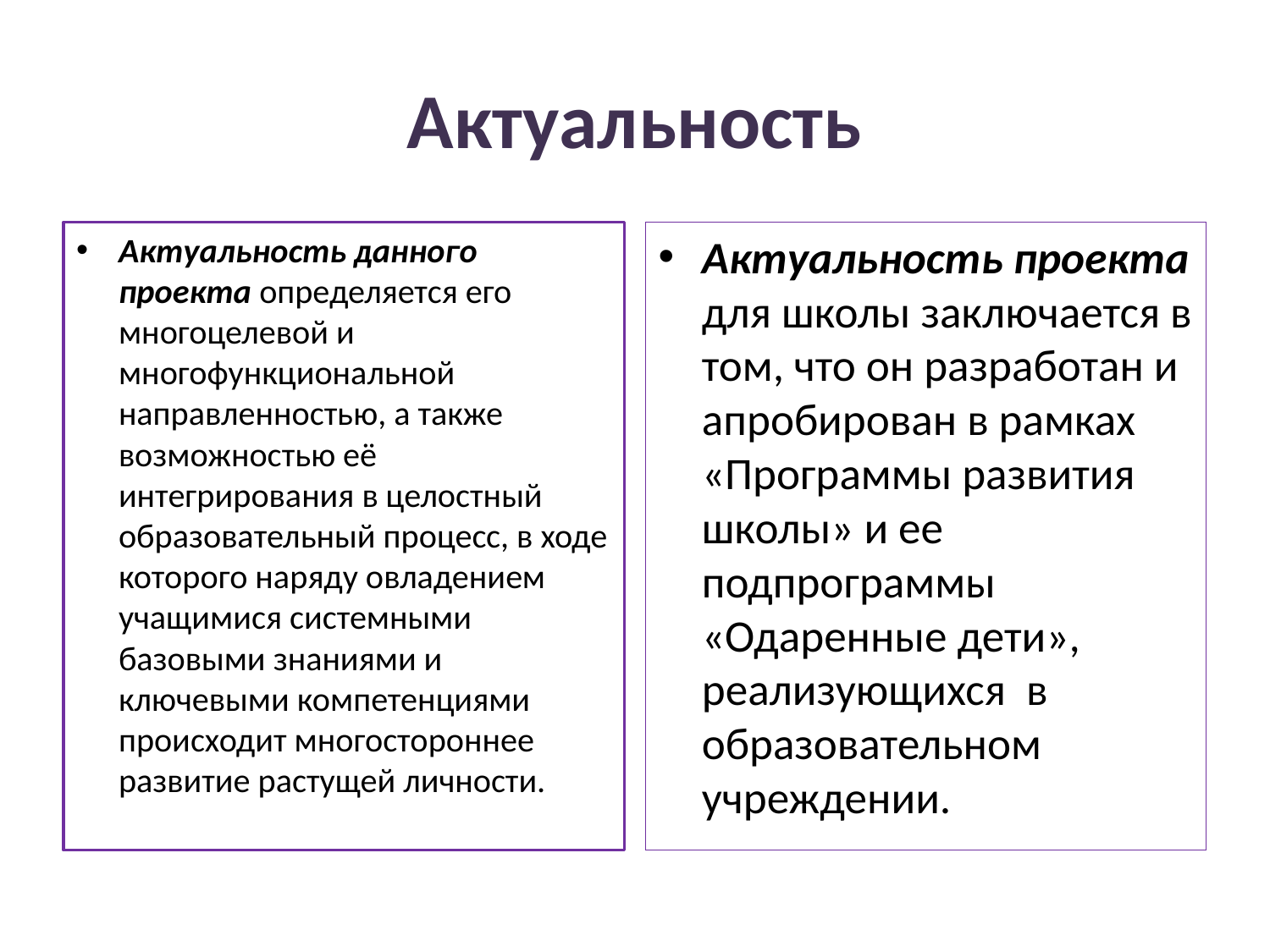

# Актуальность
Актуальность данного проекта определяется его многоцелевой и многофункциональной направленностью, а также возможностью её интегрирования в целостный образовательный процесс, в ходе которого наряду овладением учащимися системными базовыми знаниями и ключевыми компетенциями происходит многостороннее развитие растущей личности.
Актуальность проекта для школы заключается в том, что он разработан и апробирован в рамках  «Программы развития школы» и ее подпрограммы «Одаренные дети», реализующихся  в  образовательном учреждении.